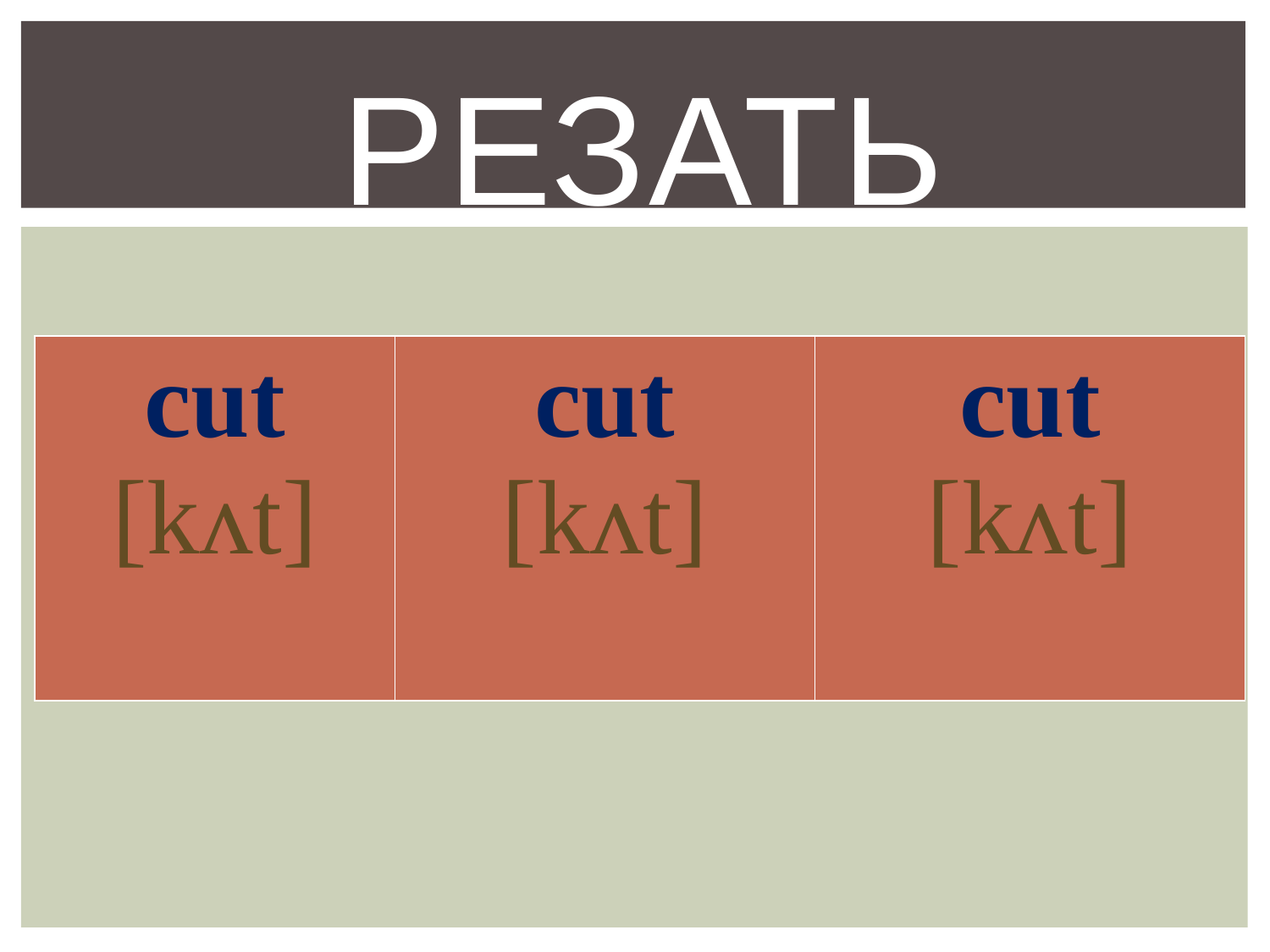

# резать
| cut [kʌt] | cut [kʌt] | cut [kʌt] |
| --- | --- | --- |